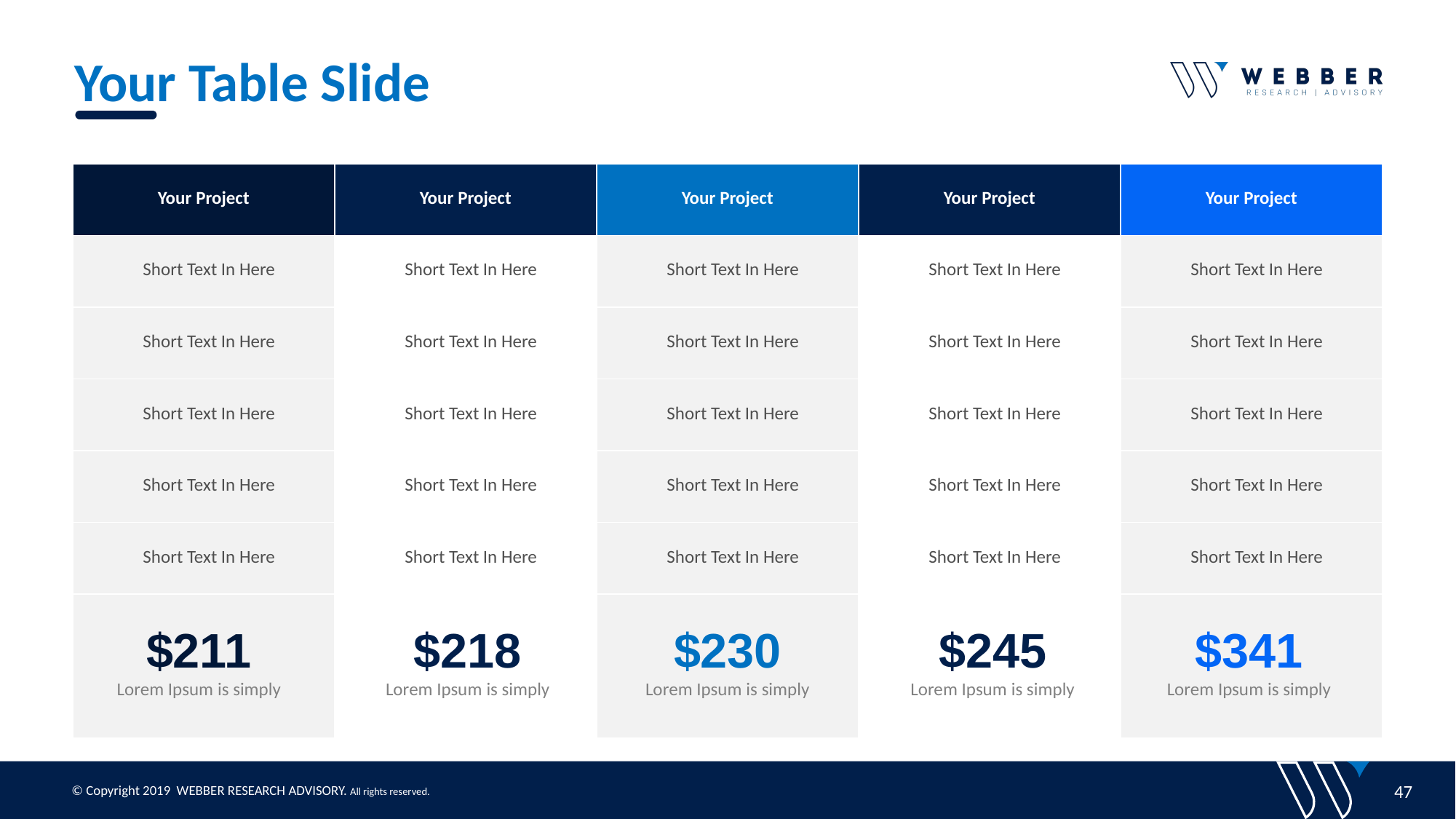

Your Table Slide
| Your Project | Your Project | Your Project | Your Project | Your Project |
| --- | --- | --- | --- | --- |
| Short Text In Here | Short Text In Here | Short Text In Here | Short Text In Here | Short Text In Here |
| Short Text In Here | Short Text In Here | Short Text In Here | Short Text In Here | Short Text In Here |
| Short Text In Here | Short Text In Here | Short Text In Here | Short Text In Here | Short Text In Here |
| Short Text In Here | Short Text In Here | Short Text In Here | Short Text In Here | Short Text In Here |
| Short Text In Here | Short Text In Here | Short Text In Here | Short Text In Here | Short Text In Here |
|  |  |  |  |  |
$211
Lorem Ipsum is simply
$218
Lorem Ipsum is simply
$230
Lorem Ipsum is simply
$245
Lorem Ipsum is simply
$341
Lorem Ipsum is simply